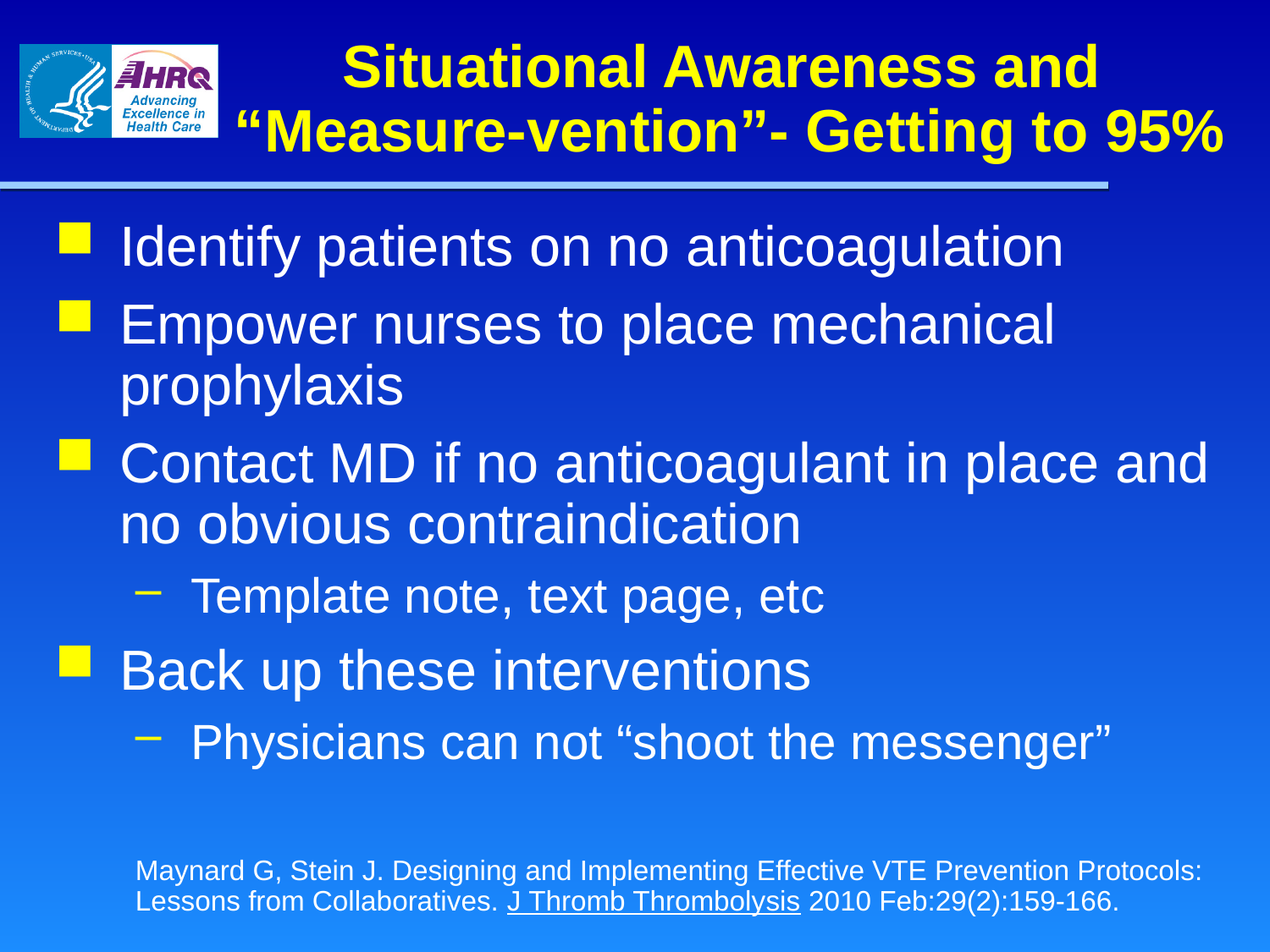

# Situational Awareness and “Measure-vention”- Getting to 95%
Identify patients on no anticoagulation
Empower nurses to place mechanical prophylaxis
Contact MD if no anticoagulant in place and no obvious contraindication
Template note, text page, etc
Back up these interventions
Physicians can not “shoot the messenger”

Maynard G, Stein J. Designing and Implementing Effective VTE Prevention Protocols: Lessons from Collaboratives. J Thromb Thrombolysis 2010 Feb:29(2):159-166.